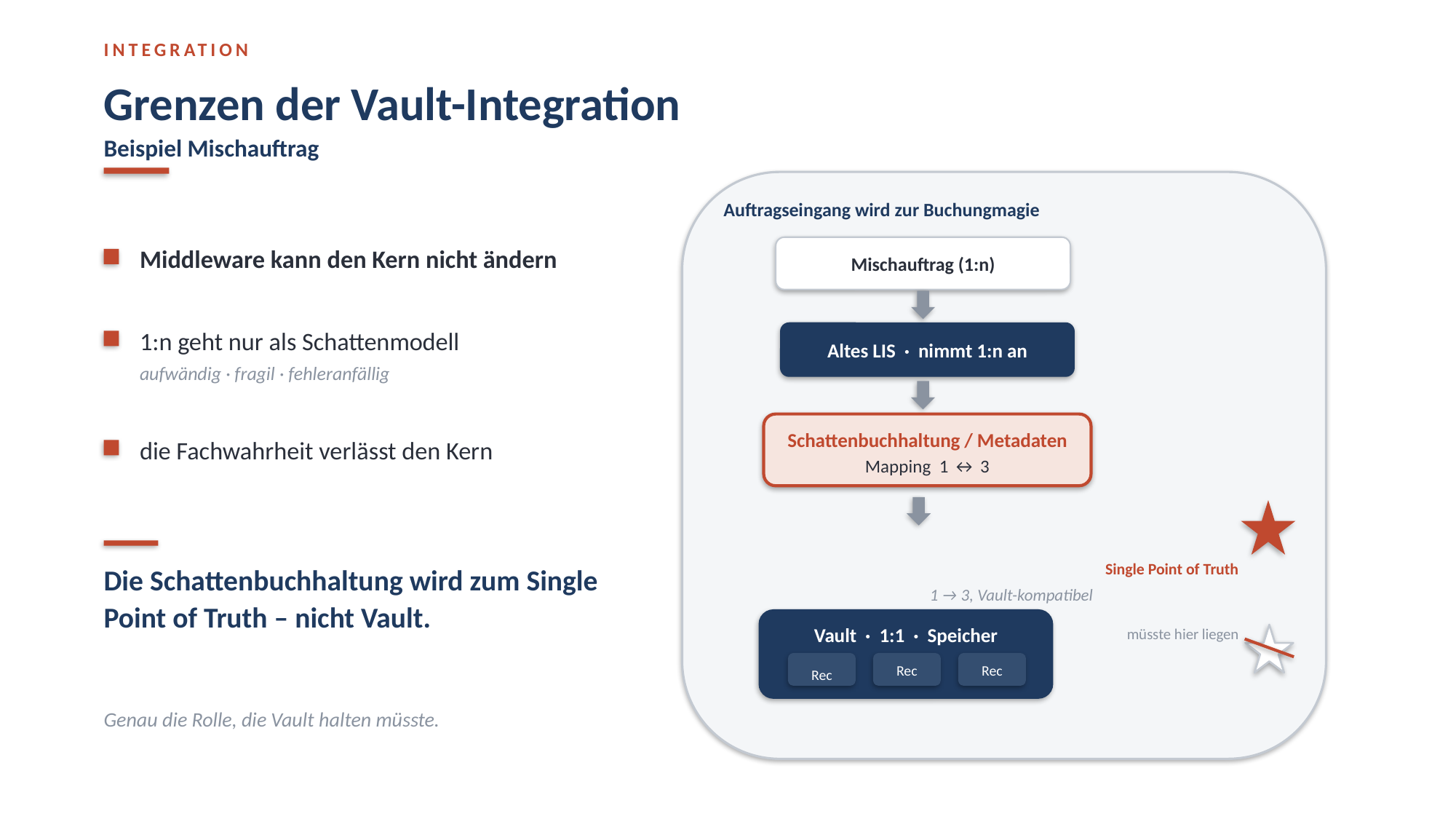

INTEGRATION
Grenzen der Vault-Integration
Beispiel Mischauftrag

Auftragseingang wird zur Buchungmagie
Mischauftrag (1:n)
Middleware kann den Kern nicht ändern

1:n geht nur als Schattenmodell
Altes LIS  ·  nimmt 1:n an

aufwändig · fragil · fehleranfällig

Schattenbuchhaltung / Metadaten
die Fachwahrheit verlässt den Kern

Mapping  1 ↔ 3

Single Point of Truth
Die Schattenbuchhaltung wird zum Single Point of Truth – nicht Vault.
1 → 3, Vault-kompatibel

Vault  ·  1:1  ·  Speicher
müsste hier liegen

Rec

Rec
Rec
Genau die Rolle, die Vault halten müsste.